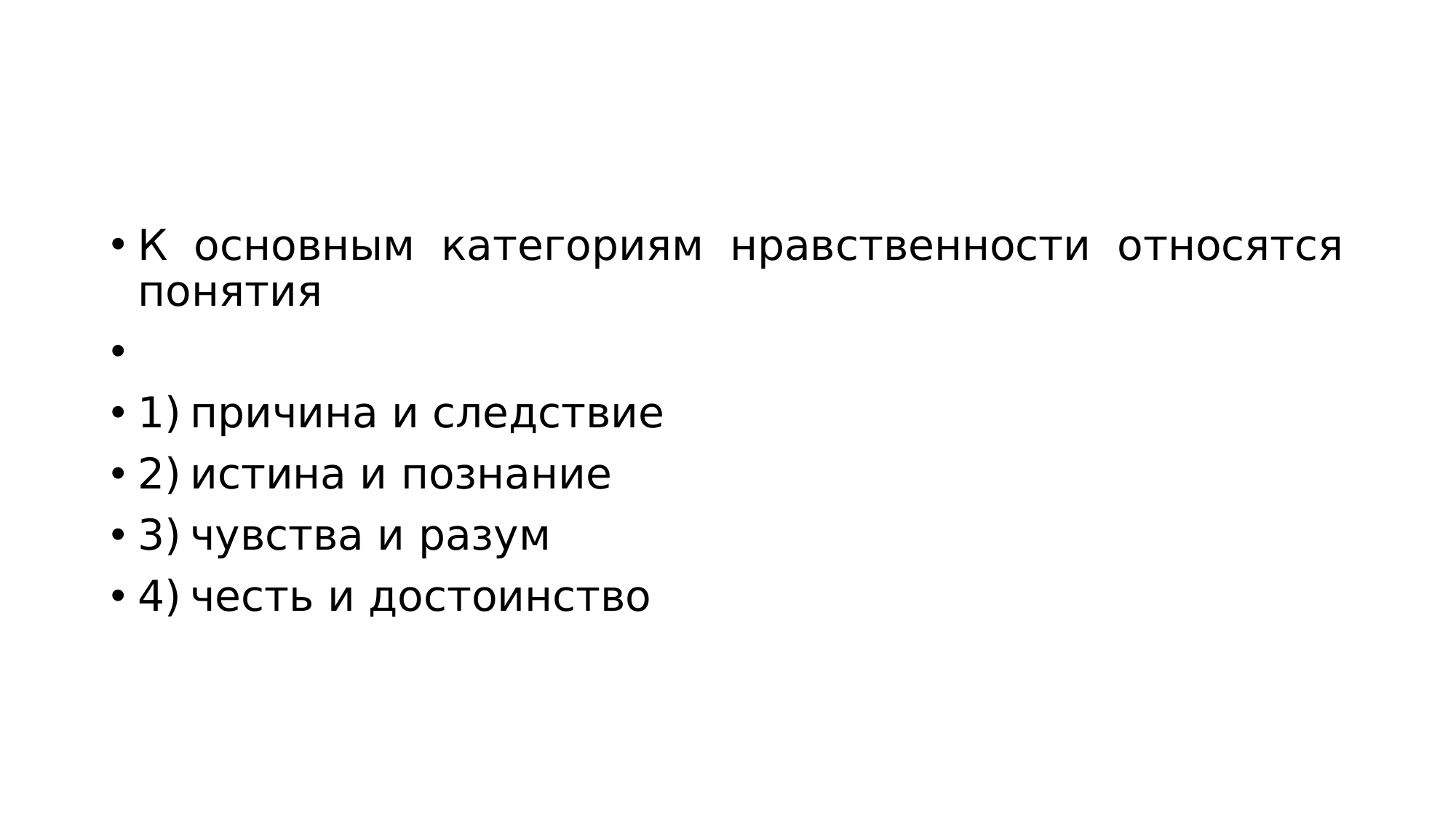

#
К основным категориям нравственности относятся понятия

1) причина и следствие
2) истина и познание
3) чувства и разум
4) честь и достоинство